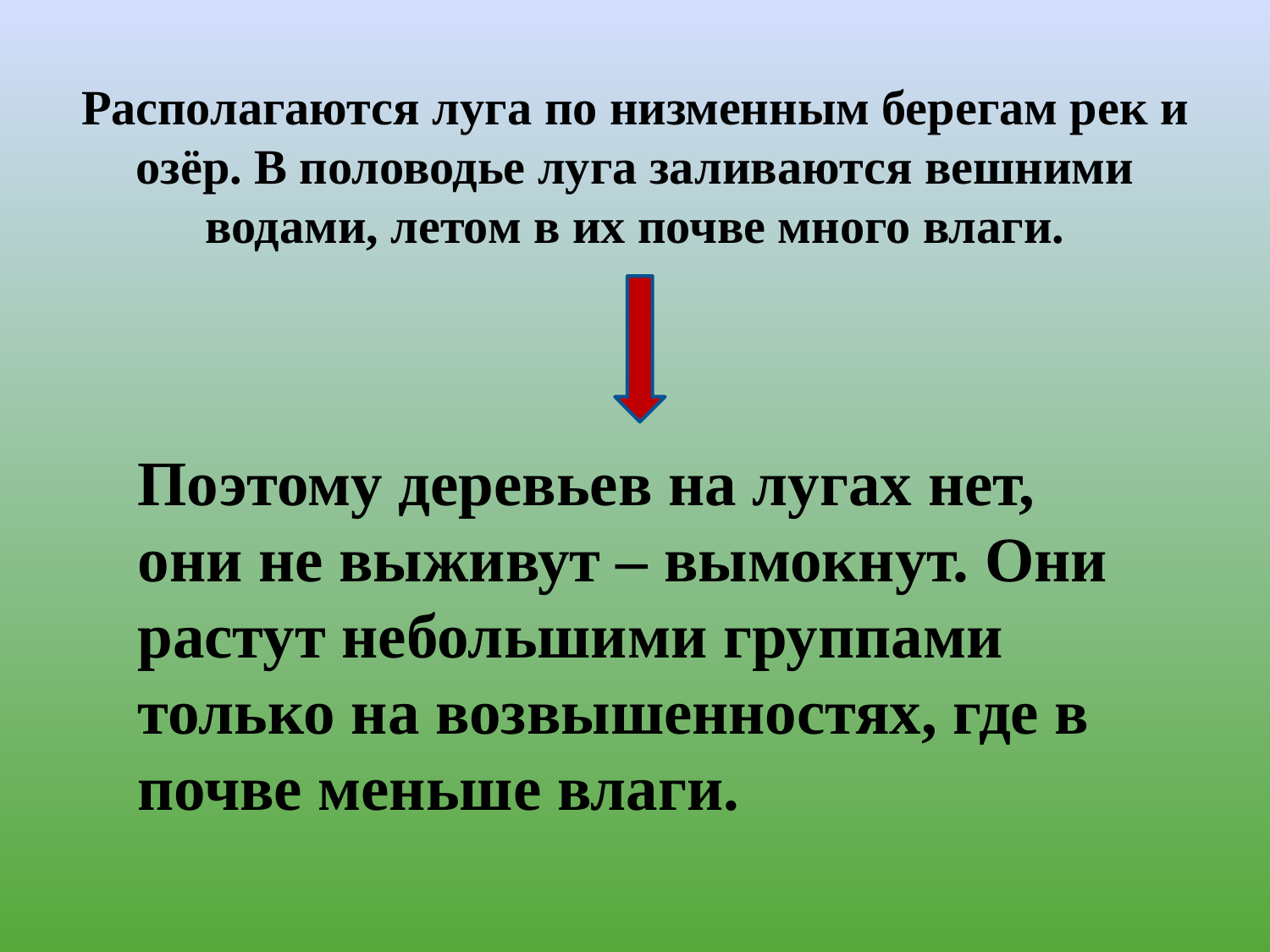

# Располагаются луга по низменным берегам рек и озёр. В половодье луга заливаются вешними водами, летом в их почве много влаги.

Поэтому деревьев на лугах нет, они не выживут – вымокнут. Они растут небольшими группами только на возвышенностях, где в почве меньше влаги.